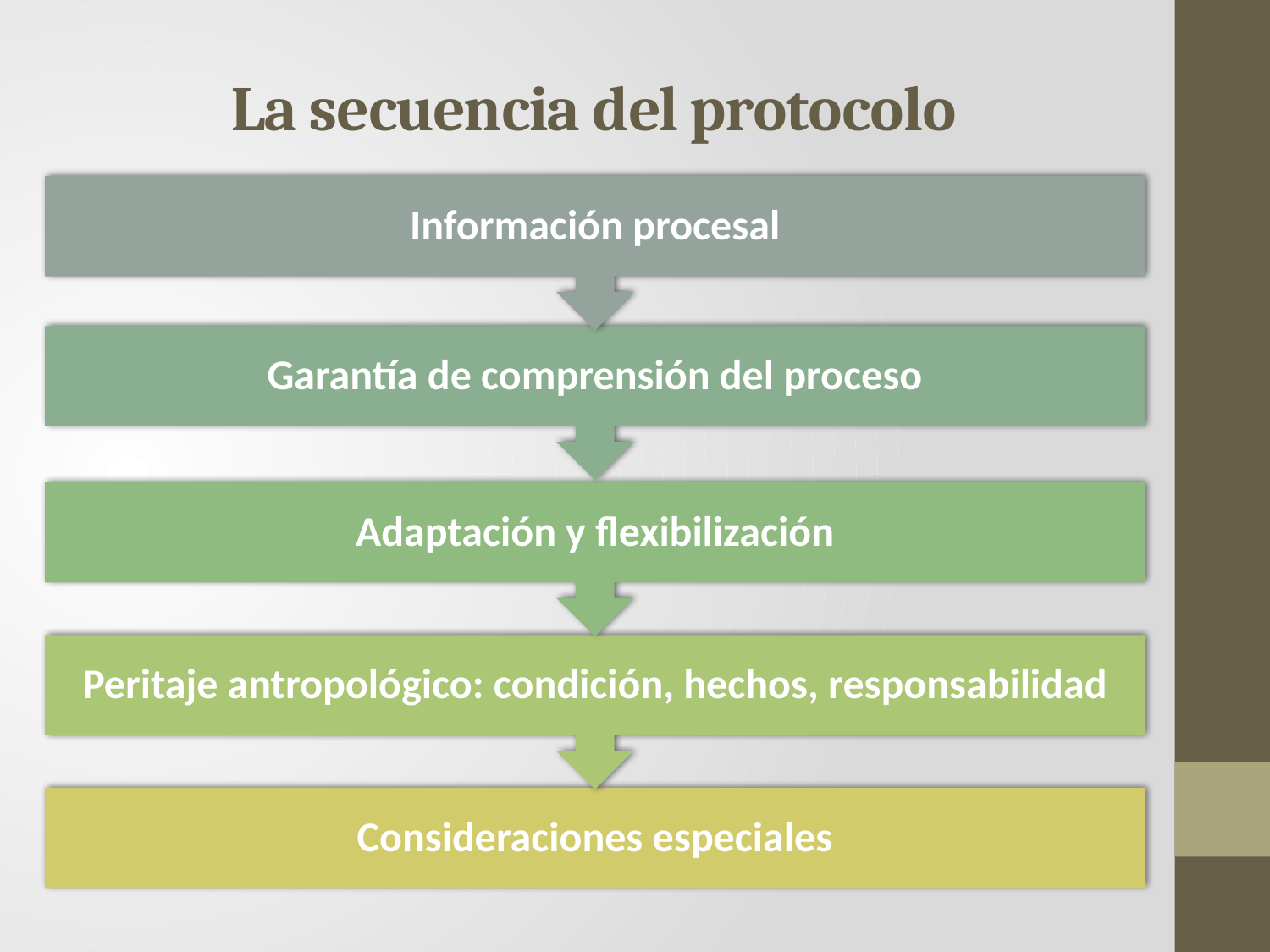

# La secuencia del protocolo
Consideraciones especiales
Peritaje antropológico: condición, hechos, responsabilidad
Adaptación y flexibilización
Garantía de comprensión del proceso
Información procesal